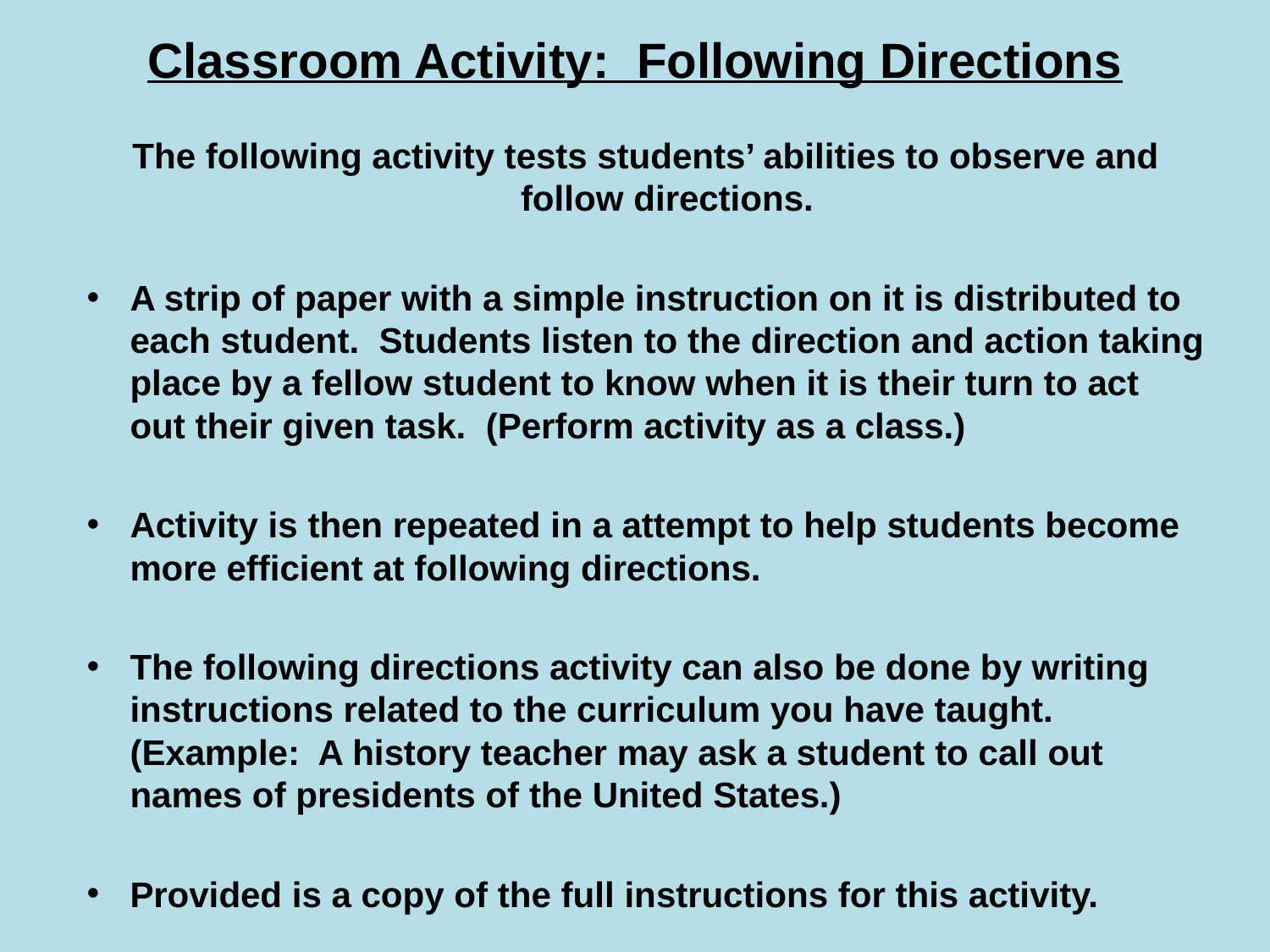

# Classroom Activity:  Following Directions
The following activity tests students’ abilities to observe and follow directions.

A strip of paper with a simple instruction on it is distributed to each student.  Students listen to the direction and action taking place by a fellow student to know when it is their turn to act out their given task.  (Perform activity as a class.)

Activity is then repeated in a attempt to help students become more efficient at following directions.

The following directions activity can also be done by writing instructions related to the curriculum you have taught.  (Example:  A history teacher may ask a student to call out names of presidents of the United States.)

Provided is a copy of the full instructions for this activity.